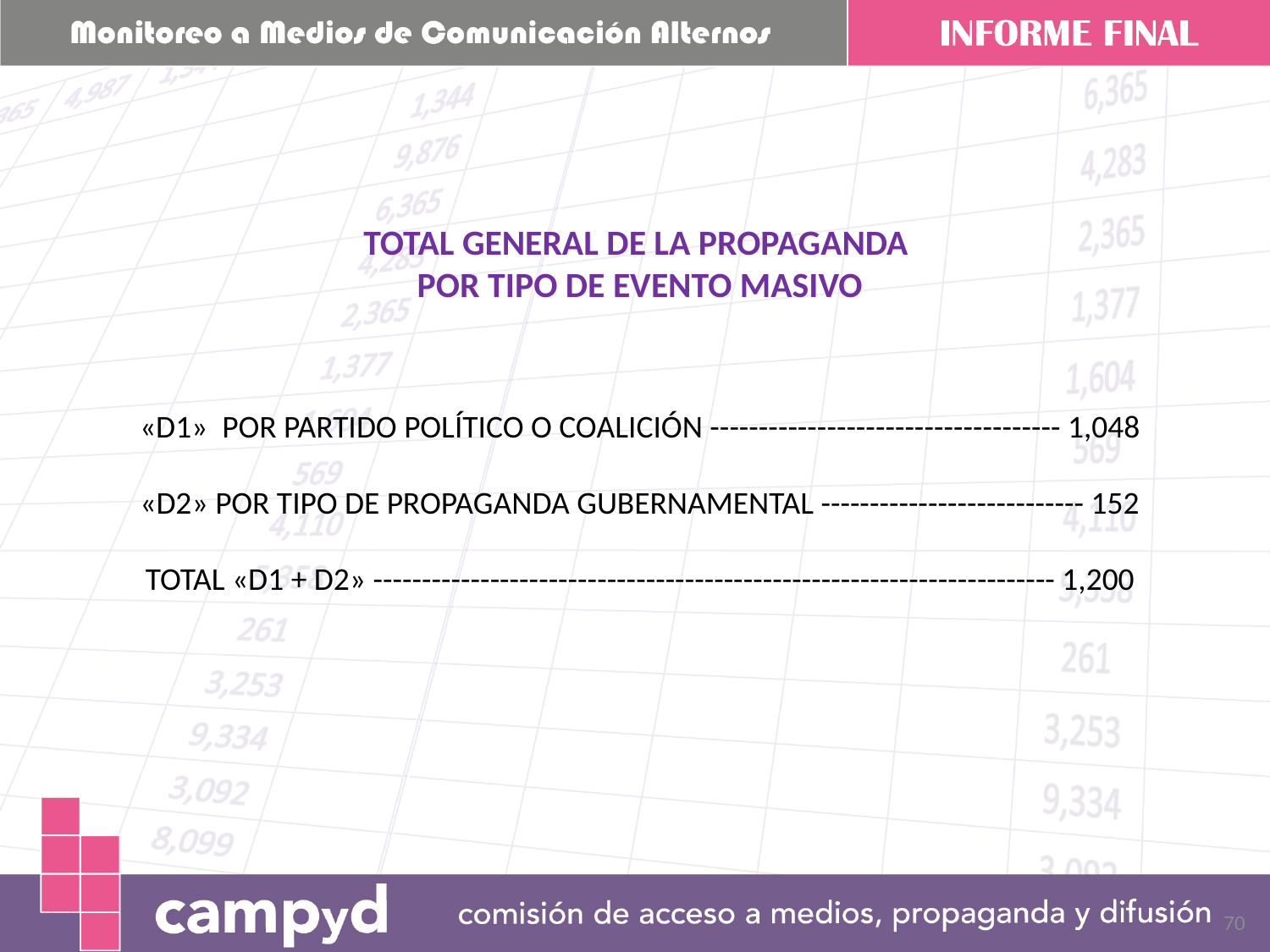

TOTAL GENERAL DE LA PROPAGANDA
POR TIPO DE EVENTO MASIVO

«D1»  POR PARTIDO POLÍTICO O COALICIÓN ------------------------------------ 1,048

«D2» POR TIPO DE PROPAGANDA GUBERNAMENTAL --------------------------- 152

TOTAL «D1 + D2» ---------------------------------------------------------------------- 1,200
70